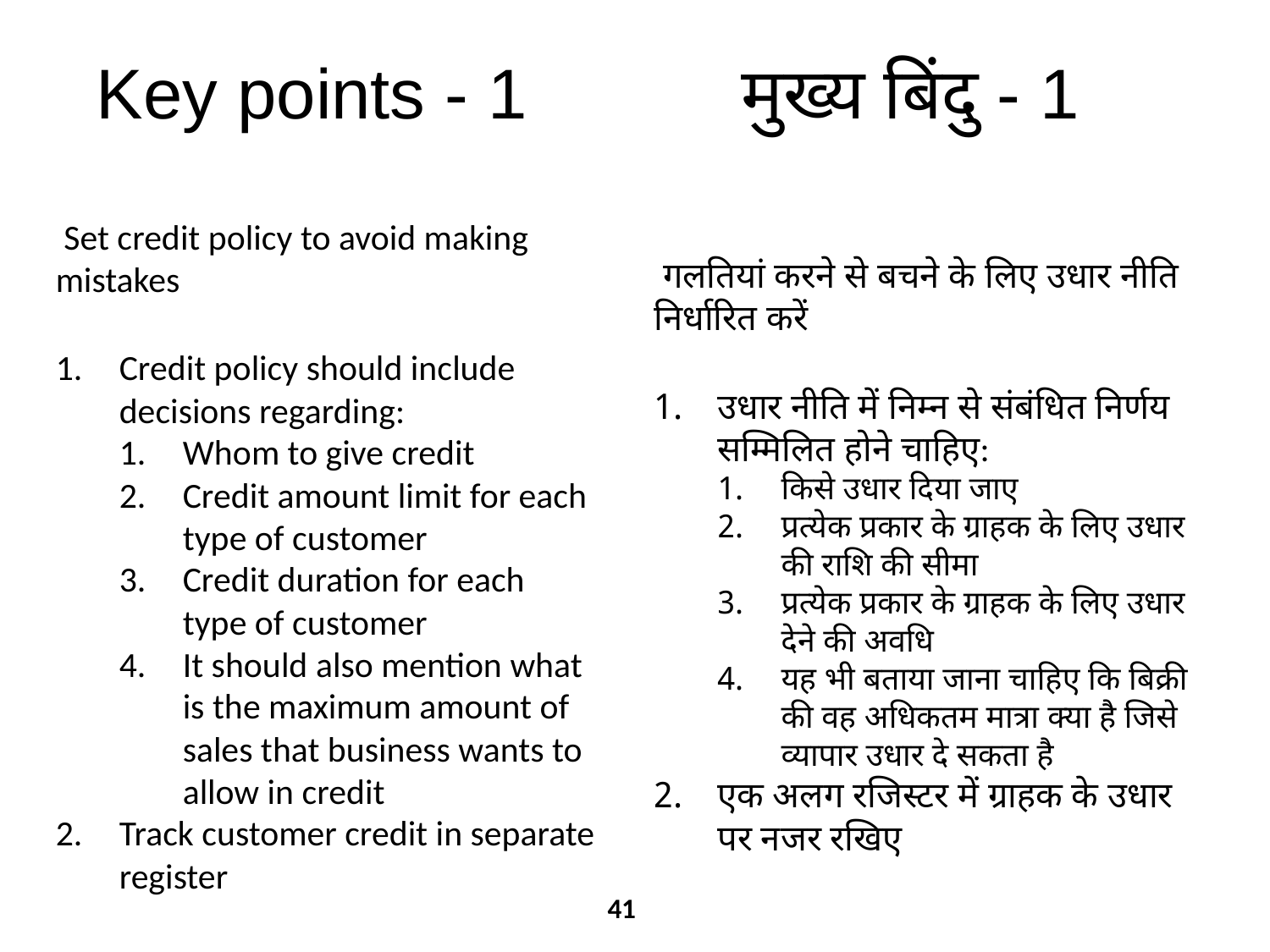

Key points - 1
मुख्य बिंदु - 1
 Set credit policy to avoid making mistakes

Credit policy should include decisions regarding:
Whom to give credit
Credit amount limit for each type of customer
Credit duration for each type of customer
It should also mention what is the maximum amount of sales that business wants to allow in credit
Track customer credit in separate register
 गलतियां करने से बचने के लिए उधार नीति निर्धारित करें

उधार नीति में निम्न से संबंधित निर्णय सम्मिलित होने चाहिए:
किसे उधार दिया जाए
प्रत्येक प्रकार के ग्राहक के लिए उधार की राशि की सीमा
प्रत्येक प्रकार के ग्राहक के लिए उधार देने की अवधि
यह भी बताया जाना चाहिए कि बिक्री की वह अधिकतम मात्रा क्या है जिसे व्यापार उधार दे सकता है
एक अलग रजिस्टर में ग्राहक के उधार पर नजर रखिए
41